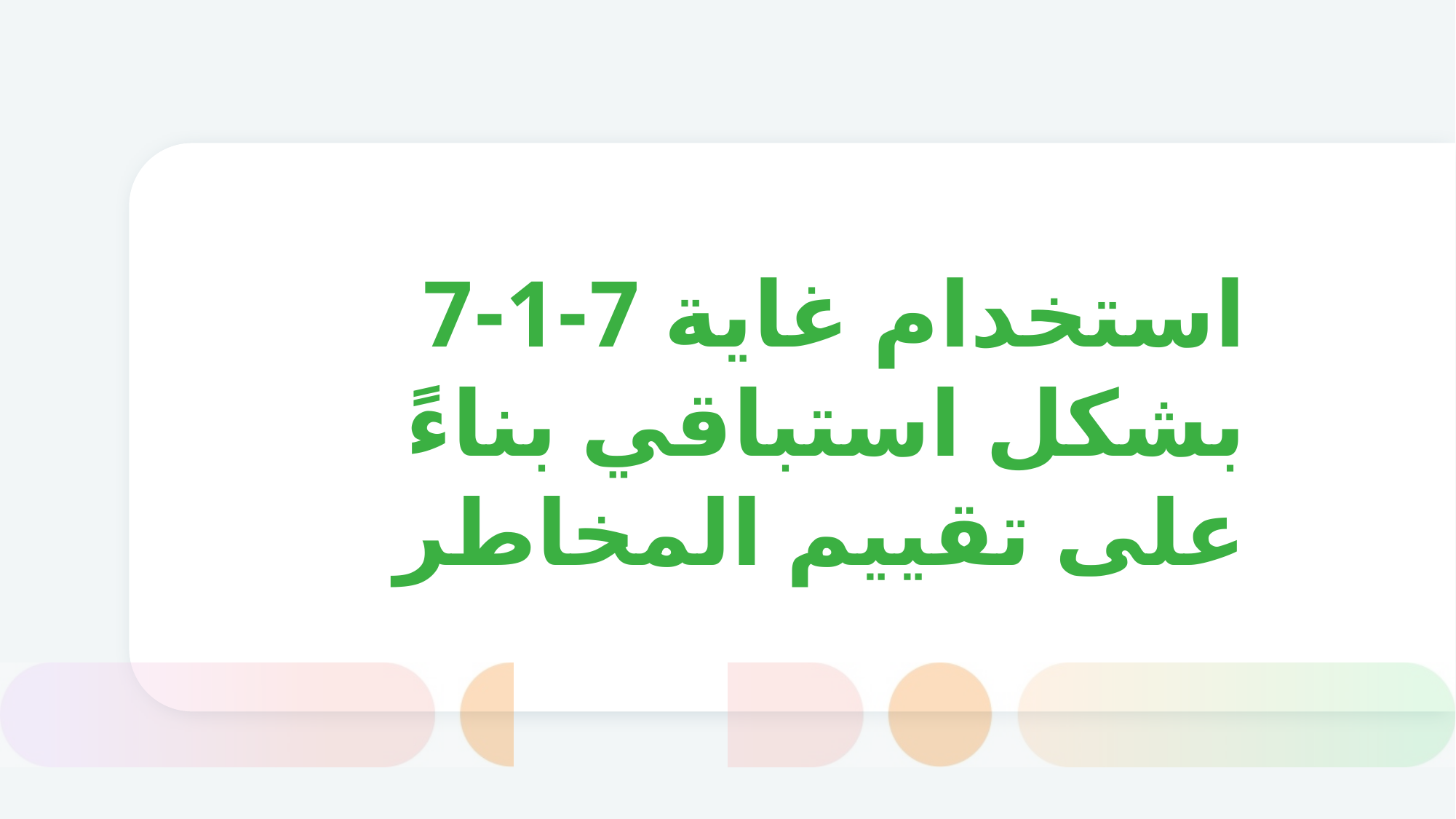

# استخدام غاية 7-1-7 بشكل استباقي بناءً على تقييم المخاطر